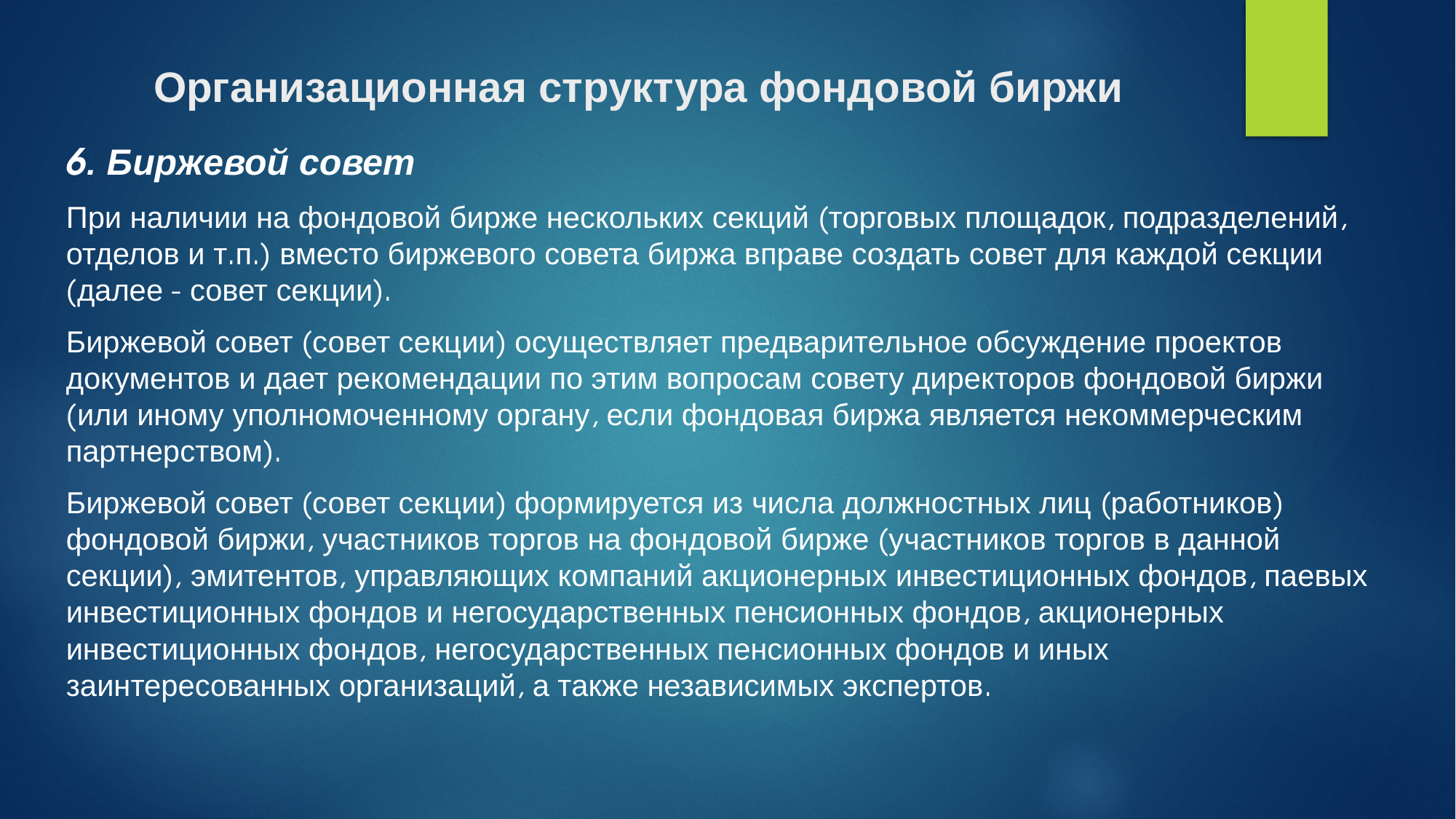

# Организационная структура фондовой биржи
6. Биржевой совет
При наличии на фондовой бирже нескольких секций (торговых площадок, подразделений, отделов и т.п.) вместо биржевого совета биржа вправе создать совет для каждой секции (далее - совет секции).
Биржевой совет (совет секции) осуществляет предварительное обсуждение проектов документов и дает рекомендации по этим вопросам совету директоров фондовой биржи (или иному уполномоченному органу, если фондовая биржа является некоммерческим партнерством).
Биржевой совет (совет секции) формируется из числа должностных лиц (работников) фондовой биржи, участников торгов на фондовой бирже (участников торгов в данной секции), эмитентов, управляющих компаний акционерных инвестиционных фондов, паевых инвестиционных фондов и негосударственных пенсионных фондов, акционерных инвестиционных фондов, негосударственных пенсионных фондов и иных заинтересованных организаций, а также независимых экспертов.